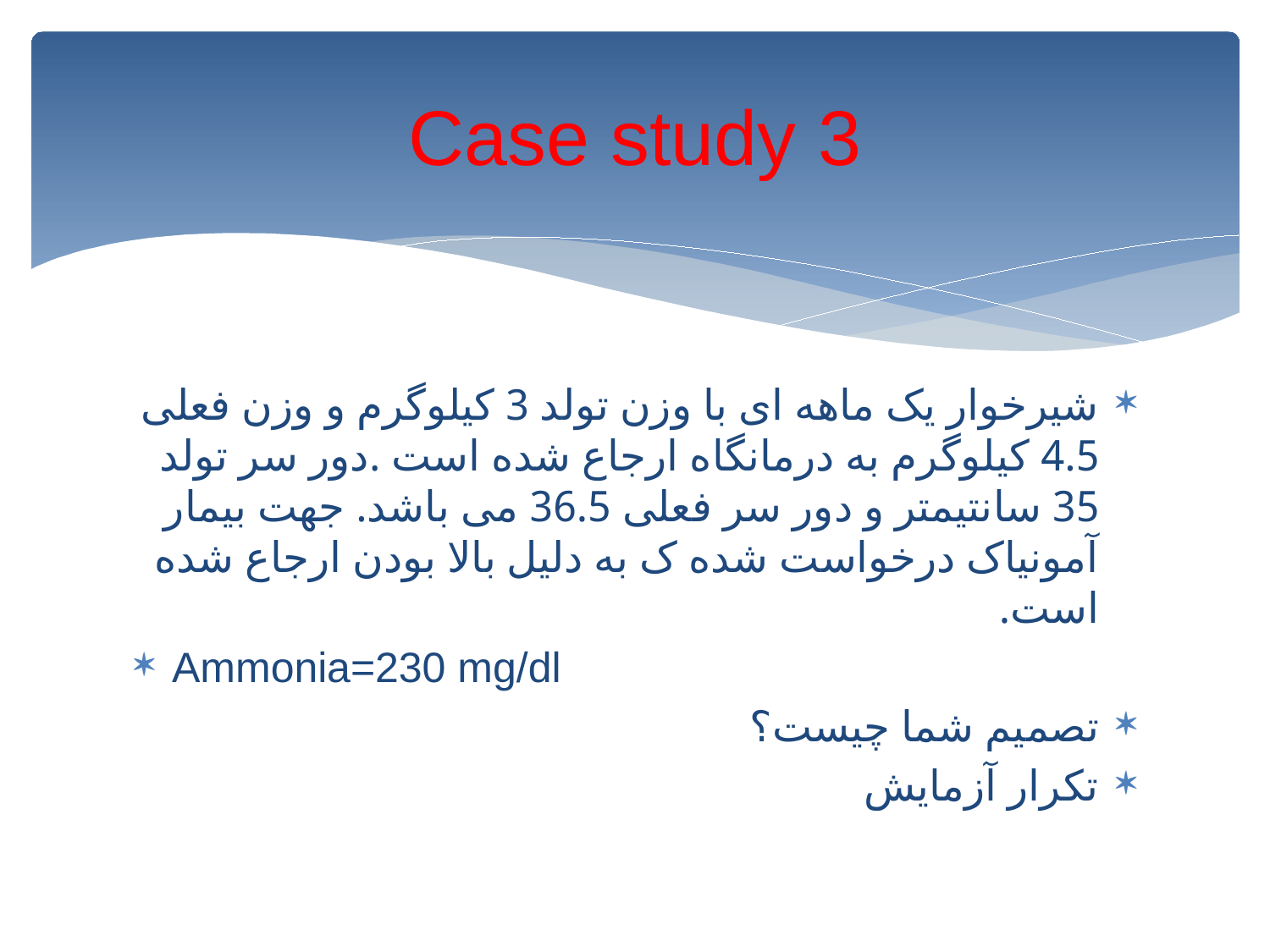

# Case study 3
شیرخوار یک ماهه ای با وزن تولد 3 کیلوگرم و وزن فعلی 4.5 کیلوگرم به درمانگاه ارجاع شده است .دور سر تولد 35 سانتیمتر و دور سر فعلی 36.5 می باشد. جهت بیمار آمونیاک درخواست شده ک به دلیل بالا بودن ارجاع شده است.
Ammonia=230 mg/dl
تصمیم شما چیست؟
تکرار آزمایش